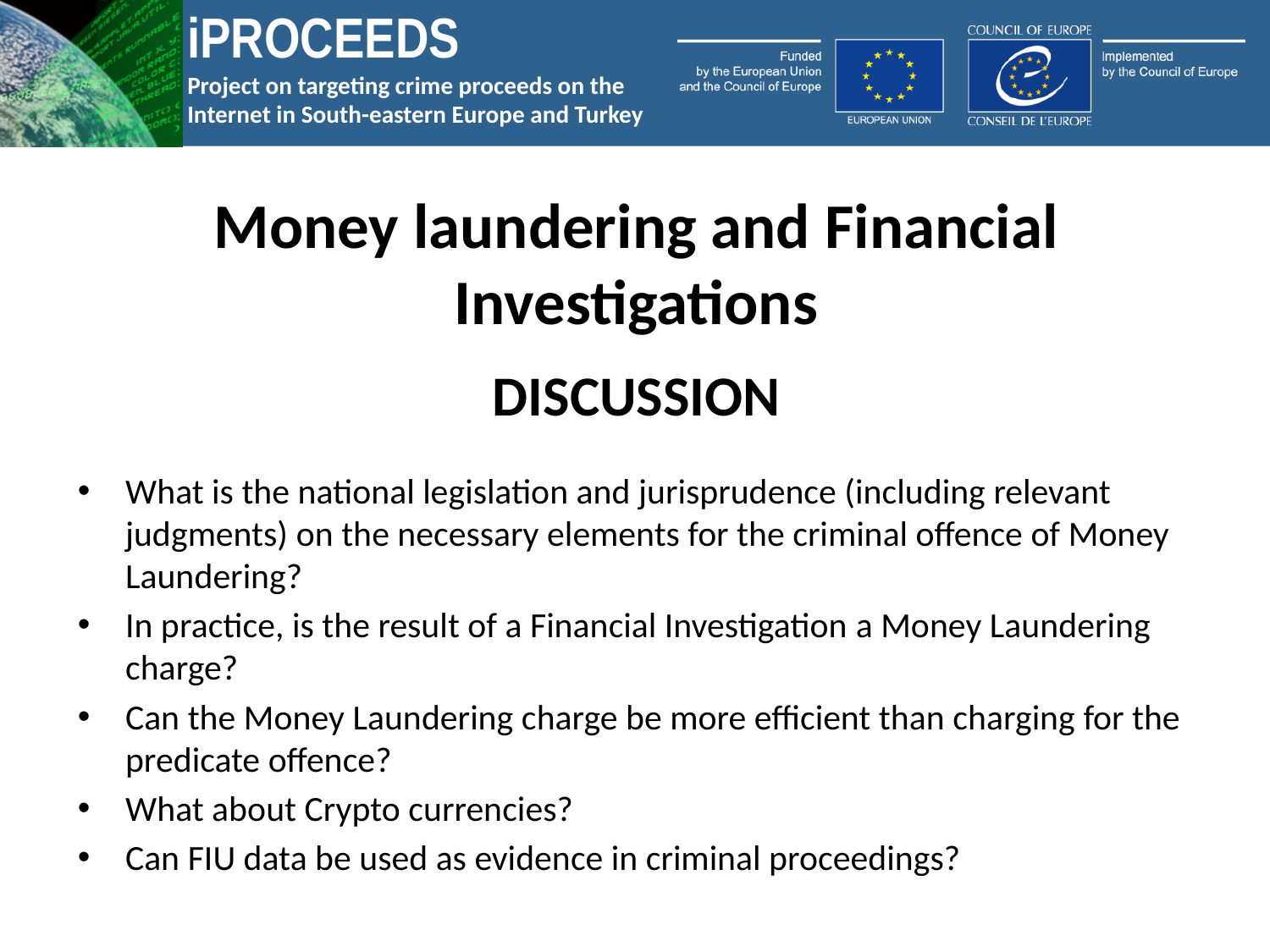

# Money laundering and Financial Investigations

DISCUSSION

What is the national legislation and jurisprudence (including relevant judgments) on the necessary elements for the criminal offence of Money Laundering?
In practice, is the result of a Financial Investigation a Money Laundering charge?
Can the Money Laundering charge be more efficient than charging for the predicate offence?
What about Crypto currencies?
Can FIU data be used as evidence in criminal proceedings?